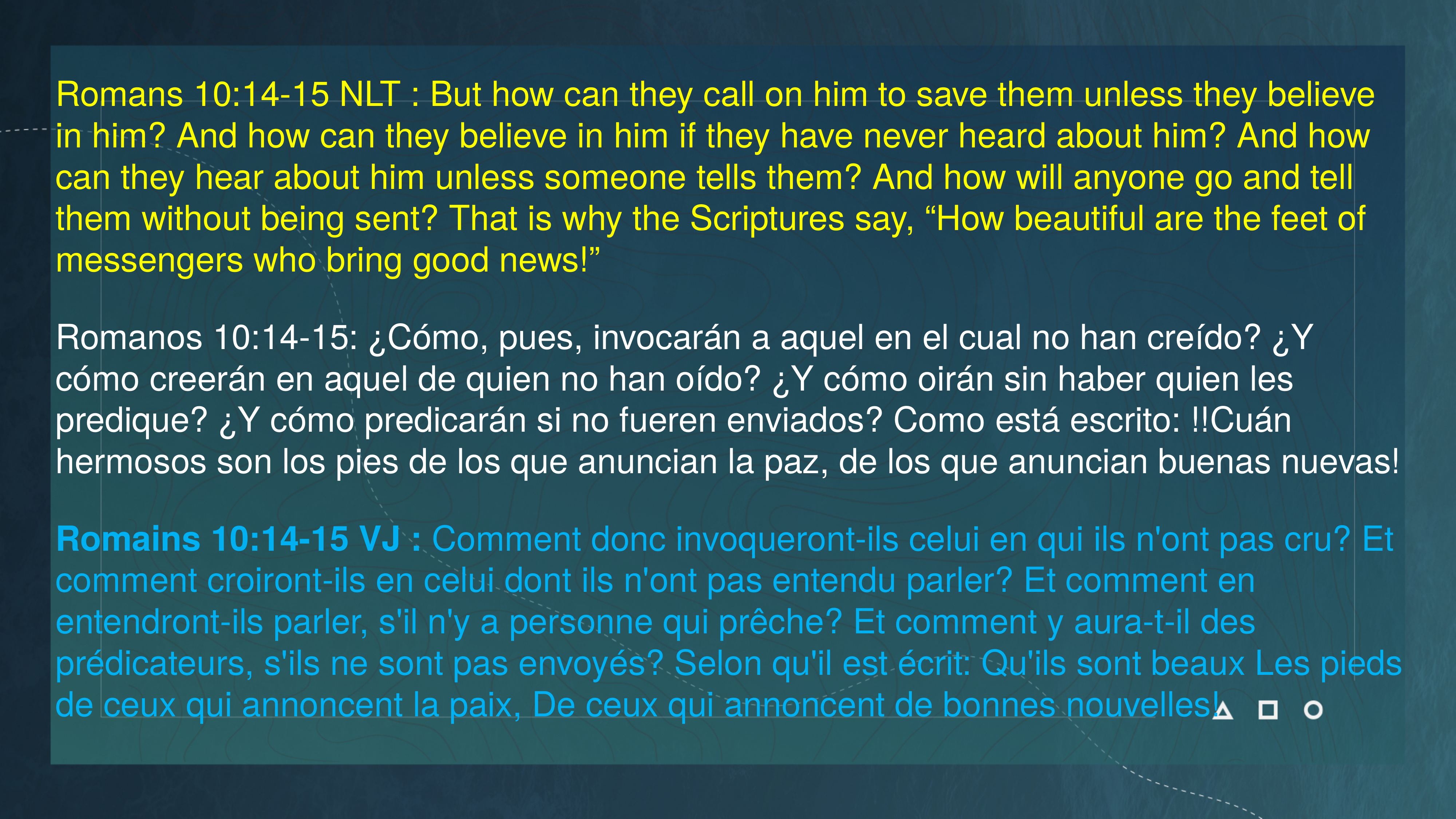

Romans 10:14-15 NLT : But how can they call on him to save them unless they believe in him? And how can they believe in him if they have never heard about him? And how can they hear about him unless someone tells them? And how will anyone go and tell them without being sent? That is why the Scriptures say, “How beautiful are the feet of messengers who bring good news!”
Romanos 10:14-15: ¿Cómo, pues, invocarán a aquel en el cual no han creído? ¿Y cómo creerán en aquel de quien no han oído? ¿Y cómo oirán sin haber quien les predique? ¿Y cómo predicarán si no fueren enviados? Como está escrito: !!Cuán hermosos son los pies de los que anuncian la paz, de los que anuncian buenas nuevas!
Romains 10:14-15 VJ : Comment donc invoqueront-ils celui en qui ils n'ont pas cru? Et comment croiront-ils en celui dont ils n'ont pas entendu parler? Et comment en entendront-ils parler, s'il n'y a personne qui prêche? Et comment y aura-t-il des prédicateurs, s'ils ne sont pas envoyés? Selon qu'il est écrit: Qu'ils sont beaux Les pieds de ceux qui annoncent la paix, De ceux qui annoncent de bonnes nouvelles!